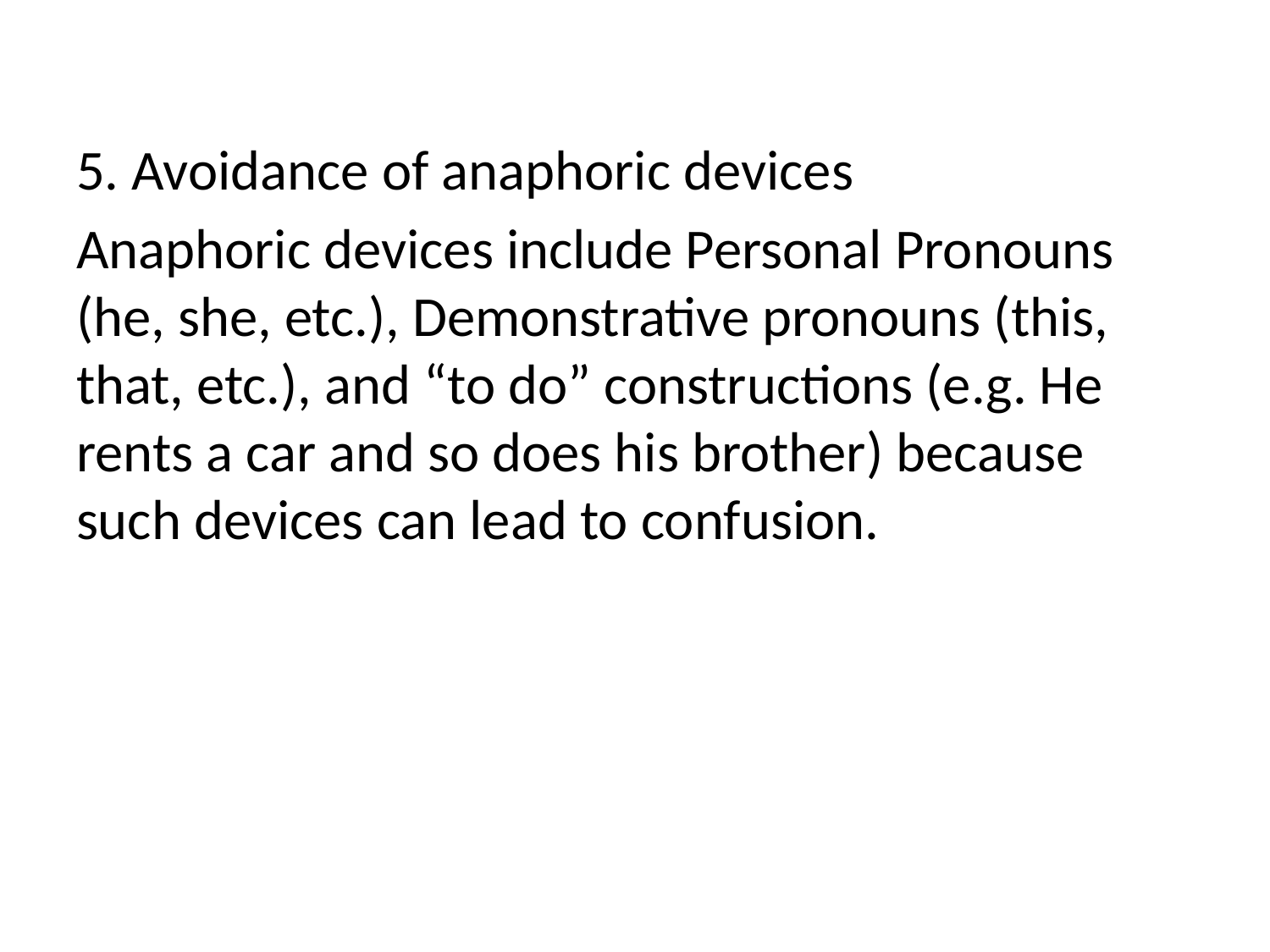

#
5. Avoidance of anaphoric devices
Anaphoric devices include Personal Pronouns (he, she, etc.), Demonstrative pronouns (this, that, etc.), and “to do” constructions (e.g. He rents a car and so does his brother) because such devices can lead to confusion.